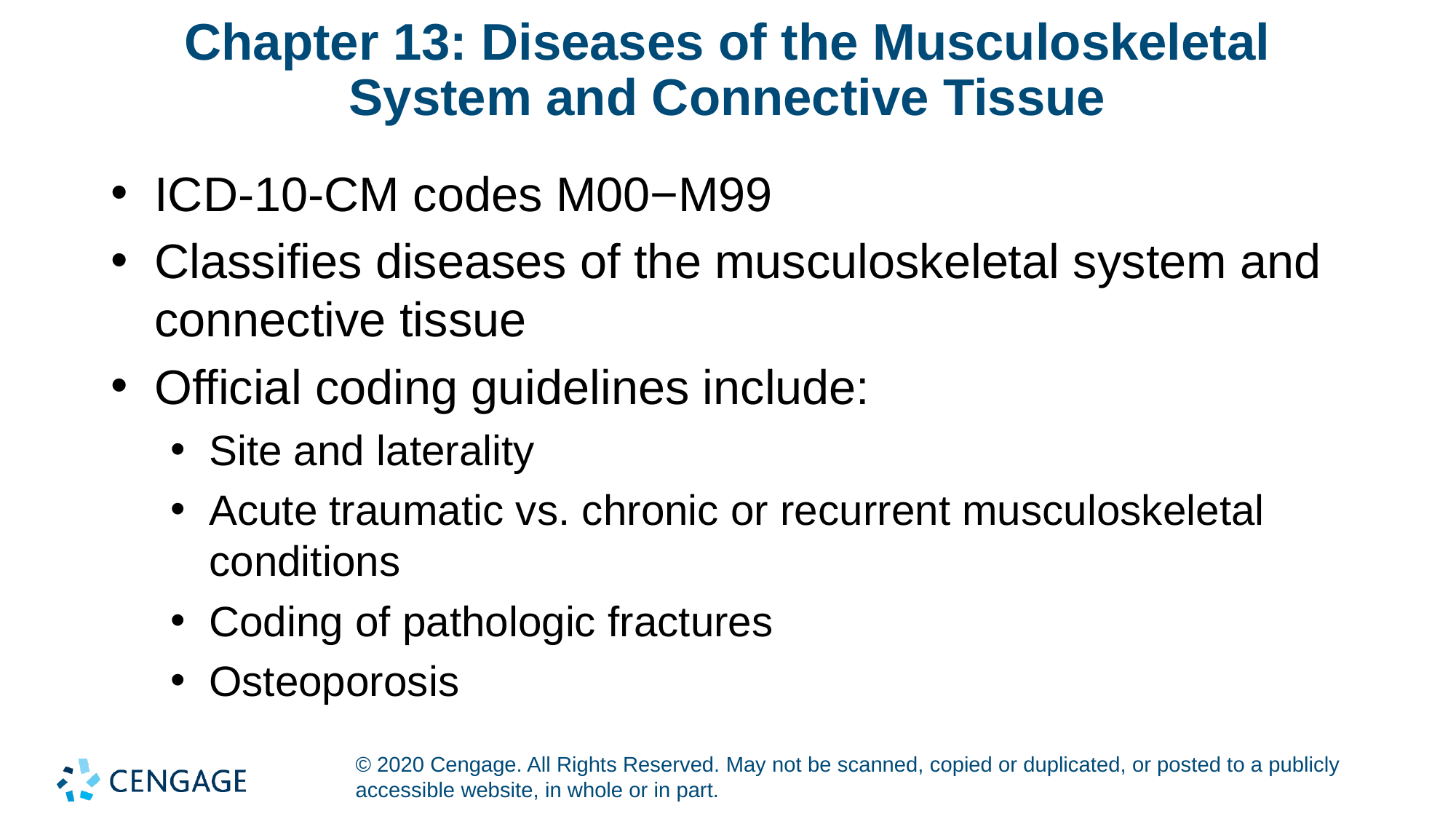

# Chapter 13: Diseases of the Musculoskeletal System and Connective Tissue
ICD-10-CM codes M00−M99
Classifies diseases of the musculoskeletal system and connective tissue
Official coding guidelines include:
Site and laterality
Acute traumatic vs. chronic or recurrent musculoskeletal conditions
Coding of pathologic fractures
Osteoporosis